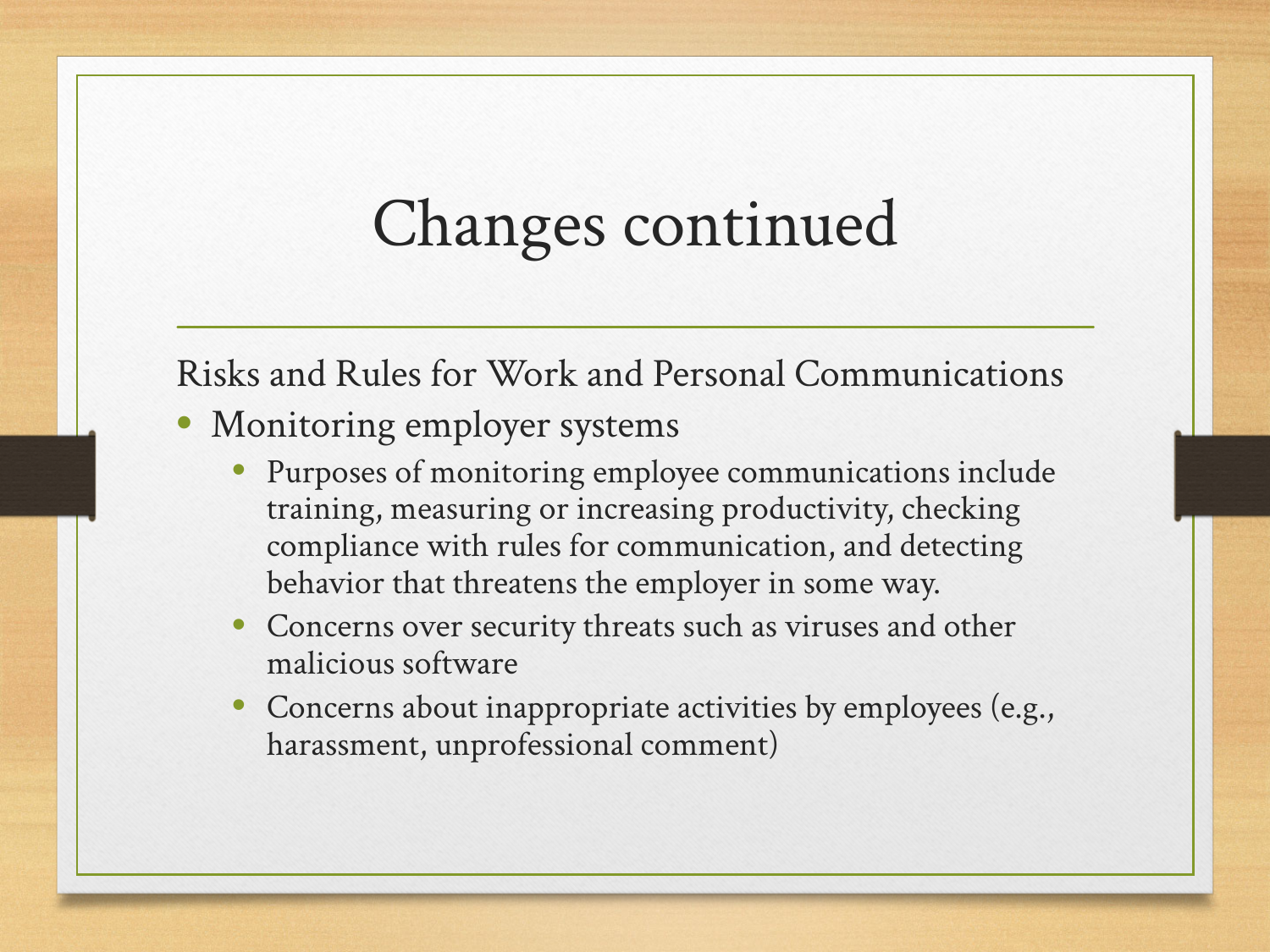

# Changes continued
Risks and Rules for Work and Personal Communications
Monitoring employer systems
Purposes of monitoring employee communications include training, measuring or increasing productivity, checking compliance with rules for communication, and detecting behavior that threatens the employer in some way.
Concerns over security threats such as viruses and other malicious software
Concerns about inappropriate activities by employees (e.g., harassment, unprofessional comment)